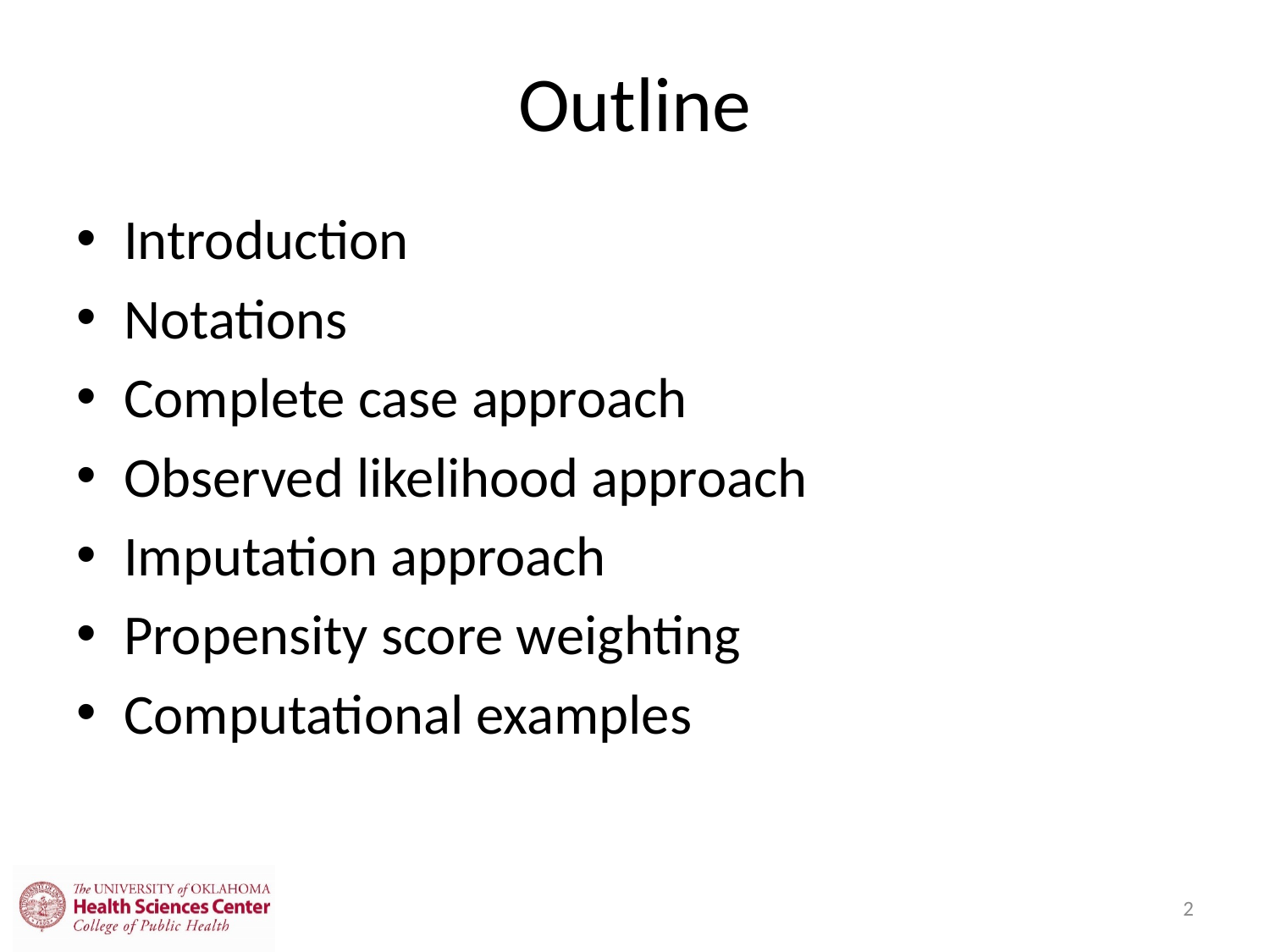

# Outline
Introduction
Notations
Complete case approach
Observed likelihood approach
Imputation approach
Propensity score weighting
Computational examples

2